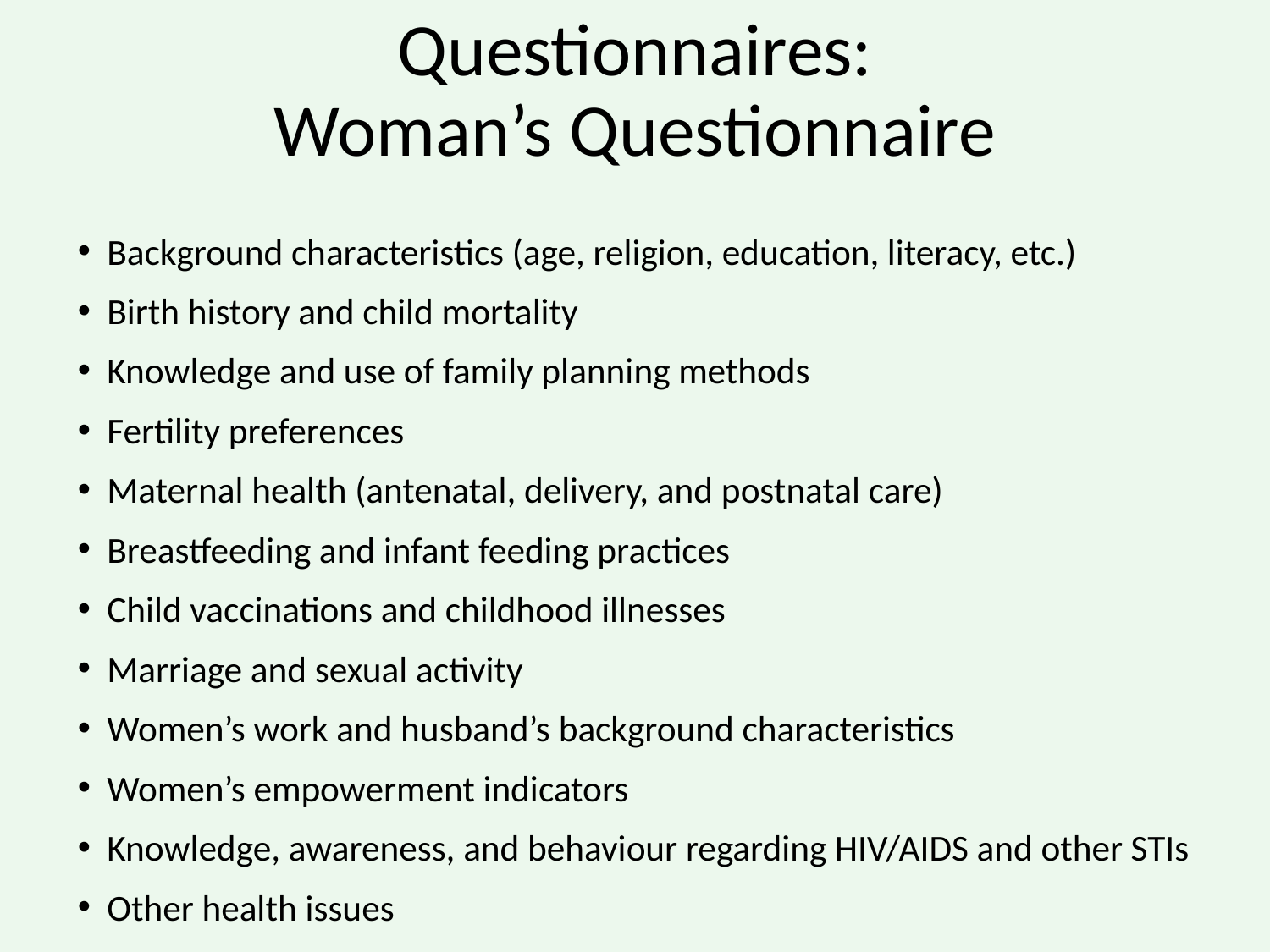

# Questionnaires: Woman’s Questionnaire
Background characteristics (age, religion, education, literacy, etc.)
Birth history and child mortality
Knowledge and use of family planning methods
Fertility preferences
Maternal health (antenatal, delivery, and postnatal care)
Breastfeeding and infant feeding practices
Child vaccinations and childhood illnesses
Marriage and sexual activity
Women’s work and husband’s background characteristics
Women’s empowerment indicators
Knowledge, awareness, and behaviour regarding HIV/AIDS and other STIs
Other health issues